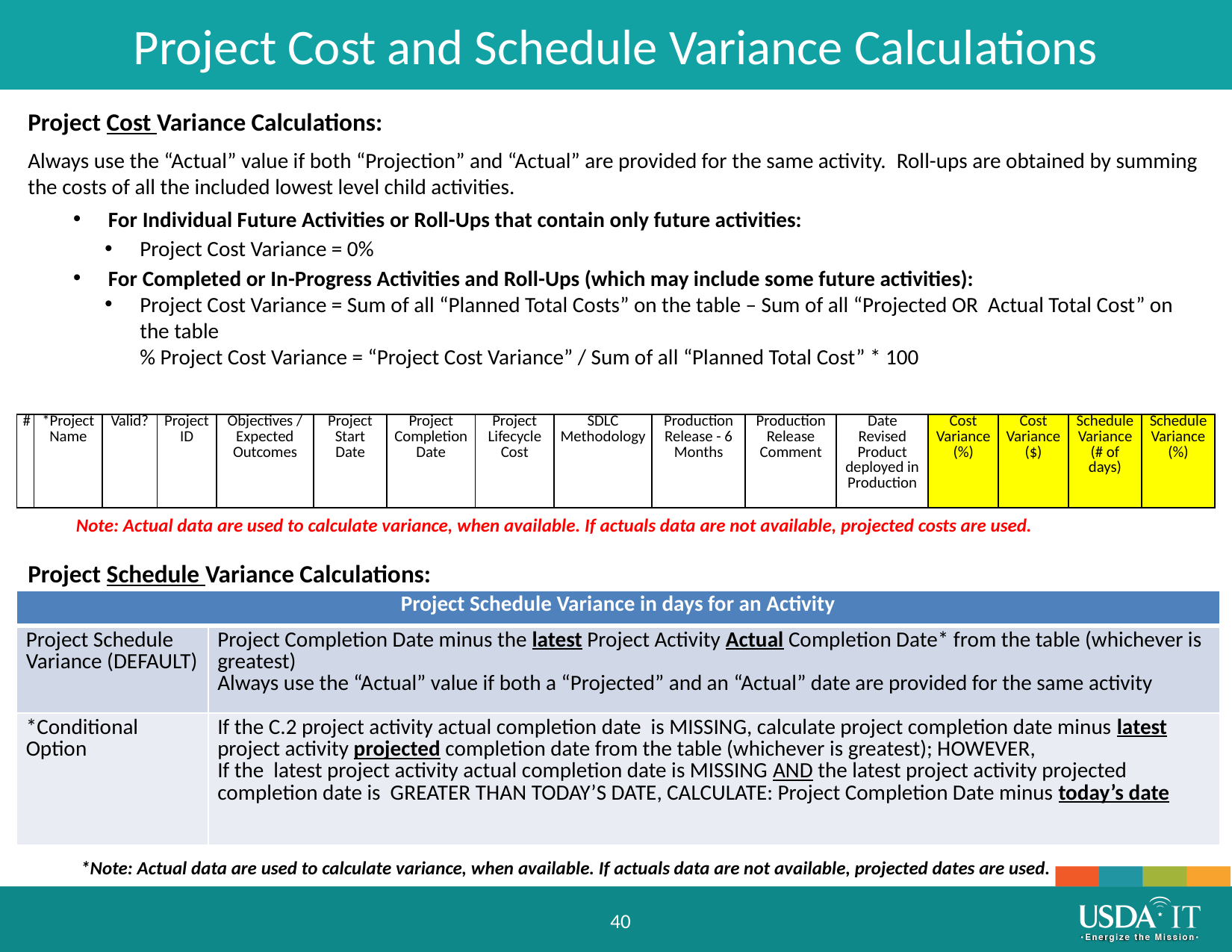

Project Cost and Schedule Variance Calculations
Project Cost Variance Calculations:
Project Cost Variance Calculations
Always use the “Actual” value if both “Projection” and “Actual” are provided for the same activity.  Roll-ups are obtained by summing the costs of all the included lowest level child activities.
For Individual Future Activities or Roll-Ups that contain only future activities:
Project Cost Variance = 0%
For Completed or In-Progress Activities and Roll-Ups (which may include some future activities):
Project Cost Variance = Sum of all “Planned Total Costs” on the table – Sum of all “Projected OR  Actual Total Cost” on the table
% Project Cost Variance = “Project Cost Variance” / Sum of all “Planned Total Cost” * 100
| # | \*Project Name | Valid? | Project ID | Objectives / Expected Outcomes | Project Start Date | Project Completion Date | Project Lifecycle Cost | SDLC Methodology | Production Release - 6 Months | Production Release Comment | Date Revised Product deployed in Production | Cost Variance (%) | Cost Variance ($) | Schedule Variance (# of days) | Schedule Variance (%) |
| --- | --- | --- | --- | --- | --- | --- | --- | --- | --- | --- | --- | --- | --- | --- | --- |
Note: Actual data are used to calculate variance, when available. If actuals data are not available, projected costs are used.
Project Schedule Variance Calculations:
| Project Schedule Variance in days for an Activity |  |
| --- | --- |
| Project Schedule Variance (DEFAULT) | Project Completion Date minus the latest Project Activity Actual Completion Date\* from the table (whichever is greatest) Always use the “Actual” value if both a “Projected” and an “Actual” date are provided for the same activity |
| \*Conditional Option | If the C.2 project activity actual completion date is MISSING, calculate project completion date minus latest project activity projected completion date from the table (whichever is greatest); HOWEVER, If the latest project activity actual completion date is MISSING AND the latest project activity projected completion date is GREATER THAN TODAY’S DATE, CALCULATE: Project Completion Date minus today’s date |
40
*Note: Actual data are used to calculate variance, when available. If actuals data are not available, projected dates are used.
40